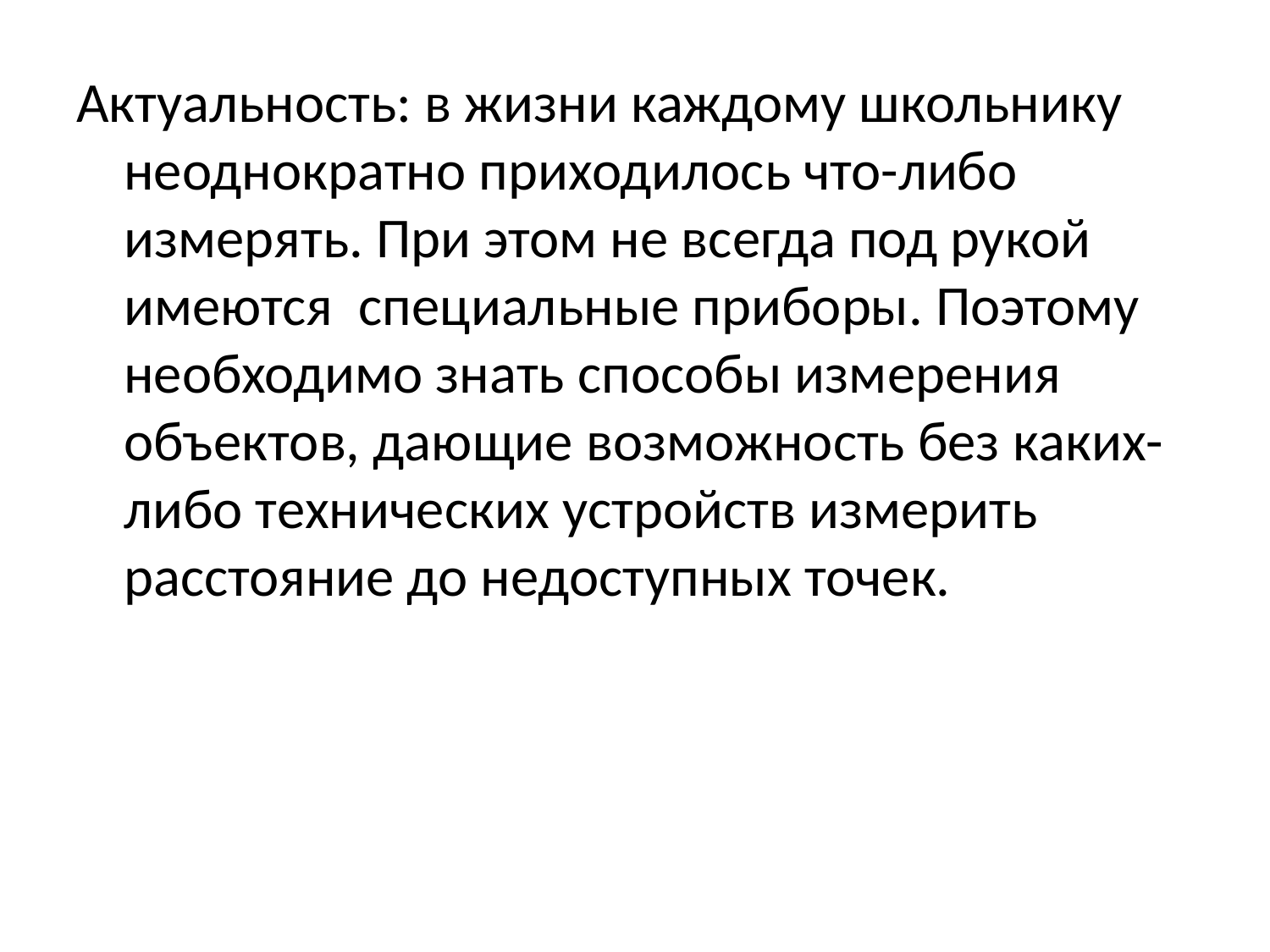

Актуальность: в жизни каждому школьнику неоднократно приходилось что-либо измерять. При этом не всегда под рукой  имеются  специальные приборы. Поэтому необходимо знать способы измерения объектов, дающие возможность без каких-либо технических устройств измерить расстояние до недоступных точек.